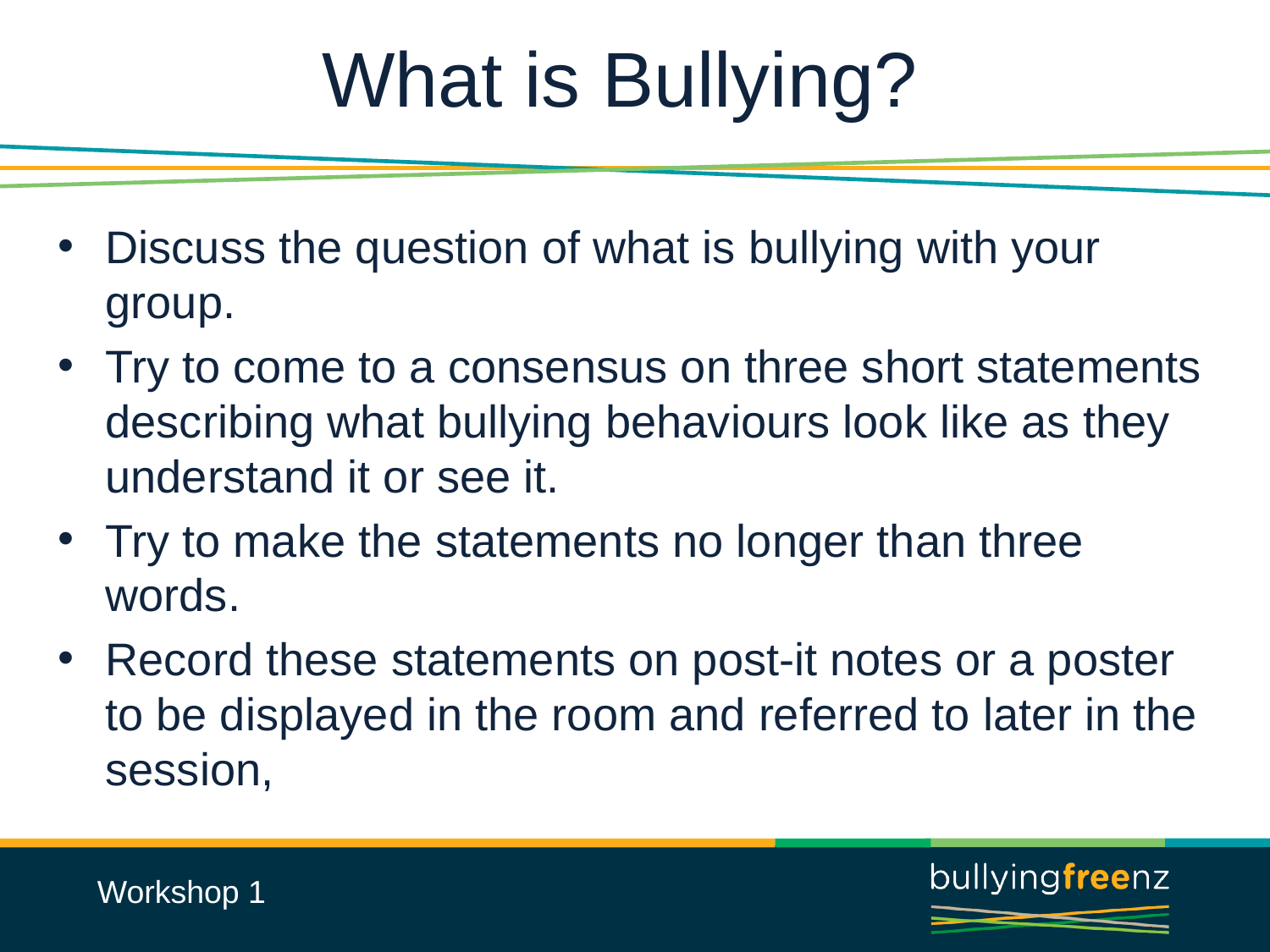

# What is Bullying?
Discuss the question of what is bullying with your group.
Try to come to a consensus on three short statements describing what bullying behaviours look like as they understand it or see it.
Try to make the statements no longer than three words.
Record these statements on post-it notes or a poster to be displayed in the room and referred to later in the session,
Workshop 1